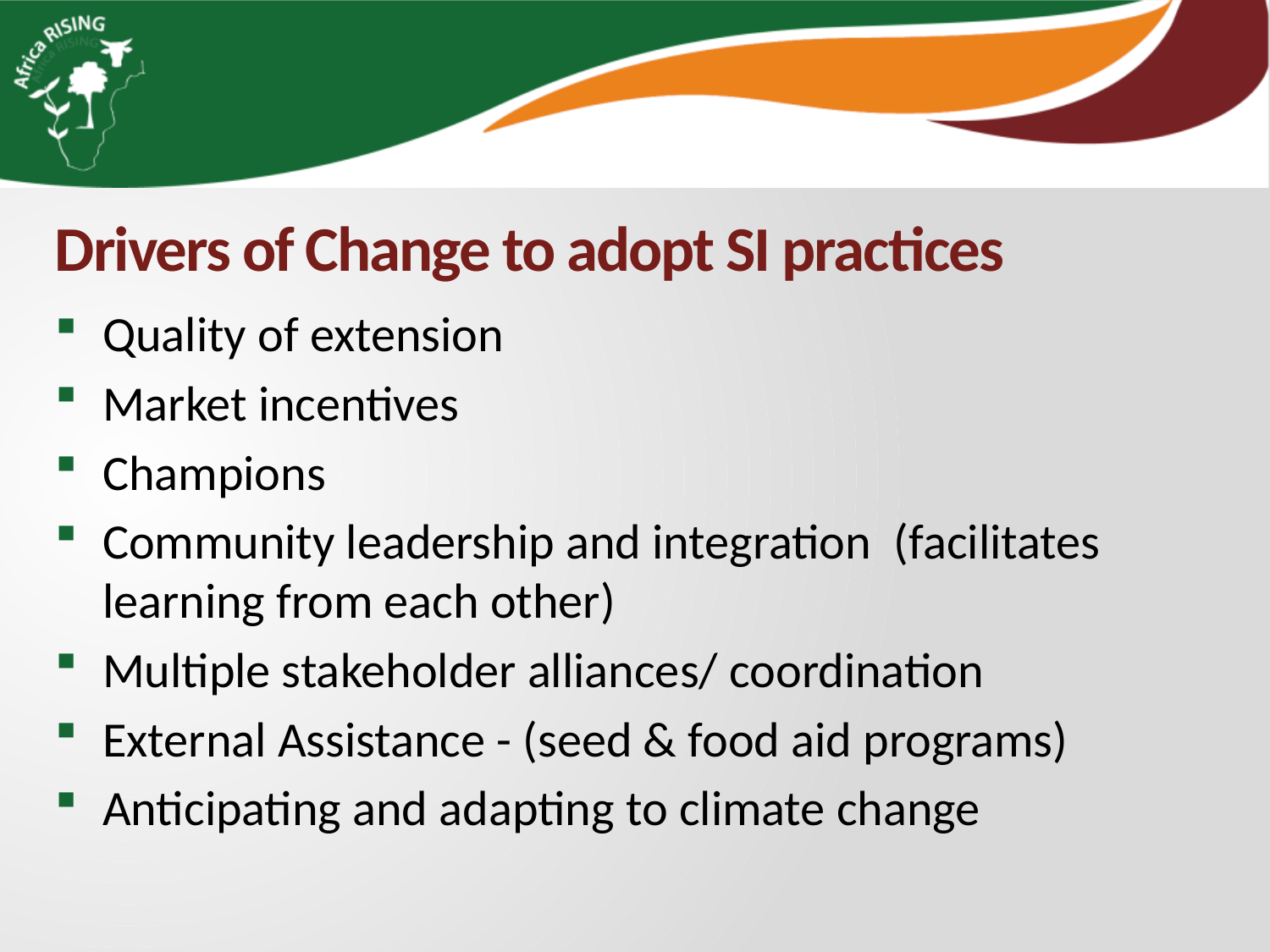

# Drivers of Change to adopt SI practices
Quality of extension
Market incentives
Champions
Community leadership and integration  (facilitates learning from each other)
Multiple stakeholder alliances/ coordination
External Assistance - (seed & food aid programs)
Anticipating and adapting to climate change